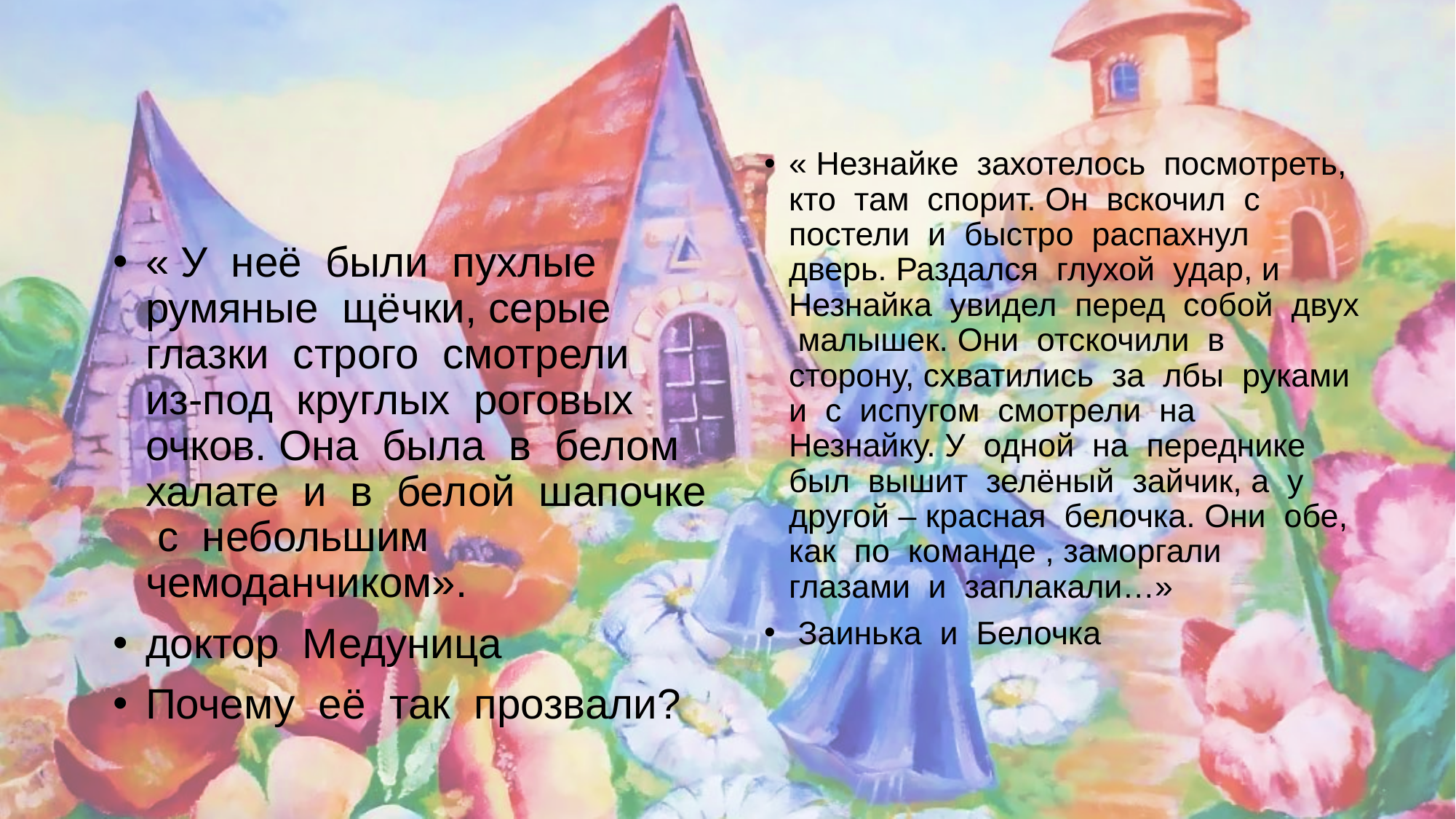

« Незнайке  захотелось  посмотреть, кто  там  спорит. Он  вскочил  с  постели  и  быстро  распахнул  дверь. Раздался  глухой  удар, и  Незнайка  увидел  перед  собой  двух  малышек. Они  отскочили  в  сторону, схватились  за  лбы  руками  и  с  испугом  смотрели  на  Незнайку. У  одной  на  переднике  был  вышит  зелёный  зайчик, а  у  другой – красная  белочка. Они  обе, как  по  команде , заморгали  глазами  и  заплакали…»
 Заинька  и  Белочка
« У  неё  были  пухлые  румяные  щёчки, серые  глазки  строго  смотрели  из-под  круглых  роговых  очков. Она  была  в  белом  халате  и  в  белой  шапочке  с  небольшим  чемоданчиком».
доктор  Медуница
Почему  её  так  прозвали?